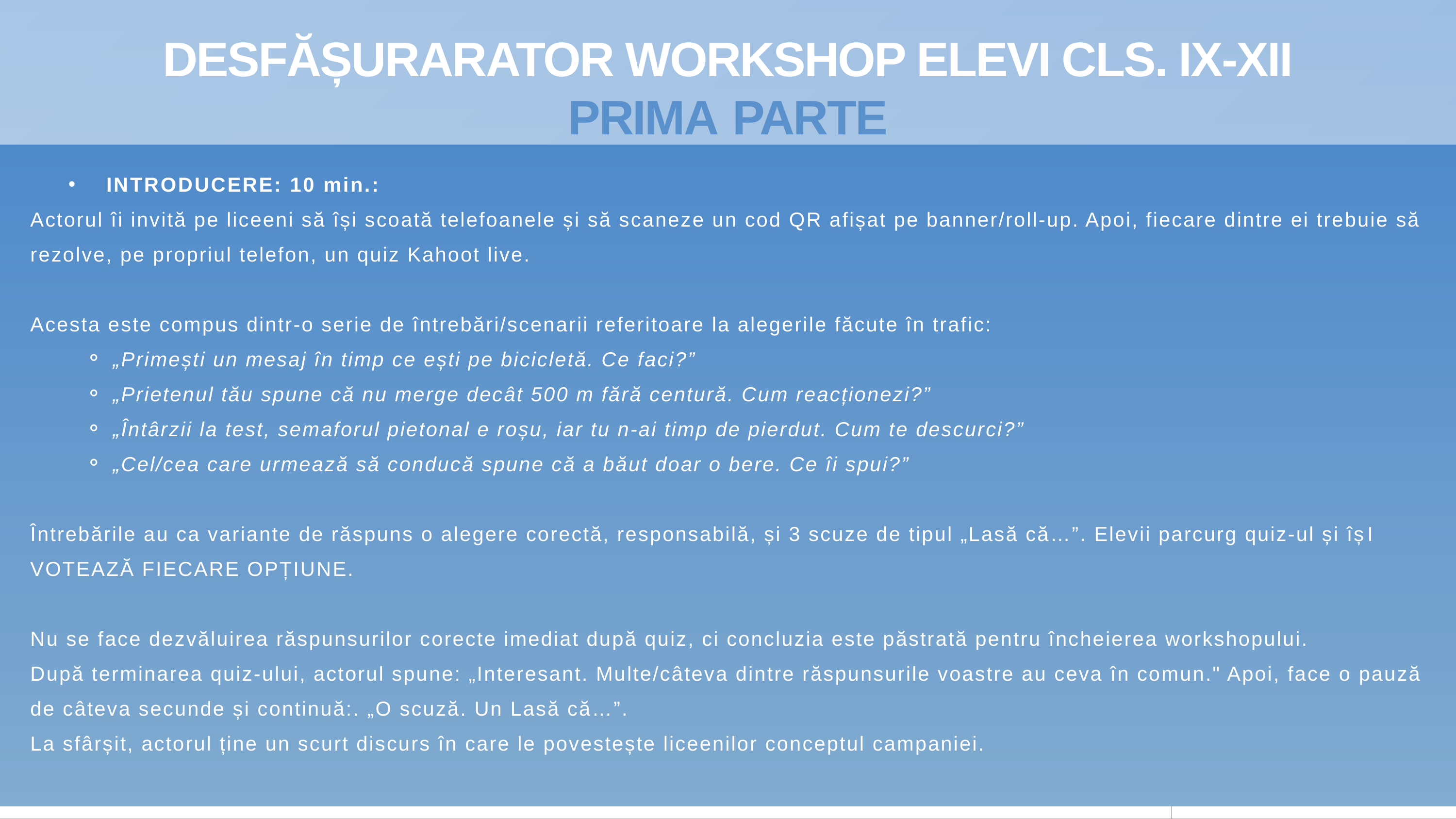

DESFĂȘURARATOR WORKSHOP ELEVI CLS. IX-XII
PRIMA PARTE
INTRODUCERE: 10 min.:
Actorul îi invită pe liceeni să își scoată telefoanele și să scaneze un cod QR afișat pe banner/roll-up. Apoi, fiecare dintre ei trebuie să rezolve, pe propriul telefon, un quiz Kahoot live.

Acesta este compus dintr-o serie de întrebări/scenarii referitoare la alegerile făcute în trafic:
„Primești un mesaj în timp ce ești pe bicicletă. Ce faci?”
„Prietenul tău spune că nu merge decât 500 m fără centură. Cum reacționezi?”
„Întârzii la test, semaforul pietonal e roșu, iar tu n-ai timp de pierdut. Cum te descurci?”
„Cel/cea care urmează să conducă spune că a băut doar o bere. Ce îi spui?”

Întrebările au ca variante de răspuns o alegere corectă, responsabilă, și 3 scuze de tipul „Lasă că…”. Elevii parcurg quiz-ul și îșI VOTEAZĂ FIECARE OPȚIUNE.

Nu se face dezvăluirea răspunsurilor corecte imediat după quiz, ci concluzia este păstrată pentru încheierea workshopului.
După terminarea quiz-ului, actorul spune: „Interesant. Multe/câteva dintre răspunsurile voastre au ceva în comun." Apoi, face o pauză de câteva secunde și continuă:. „O scuză. Un Lasă că…”.
La sfârșit, actorul ține un scurt discurs în care le povestește liceenilor conceptul campaniei.